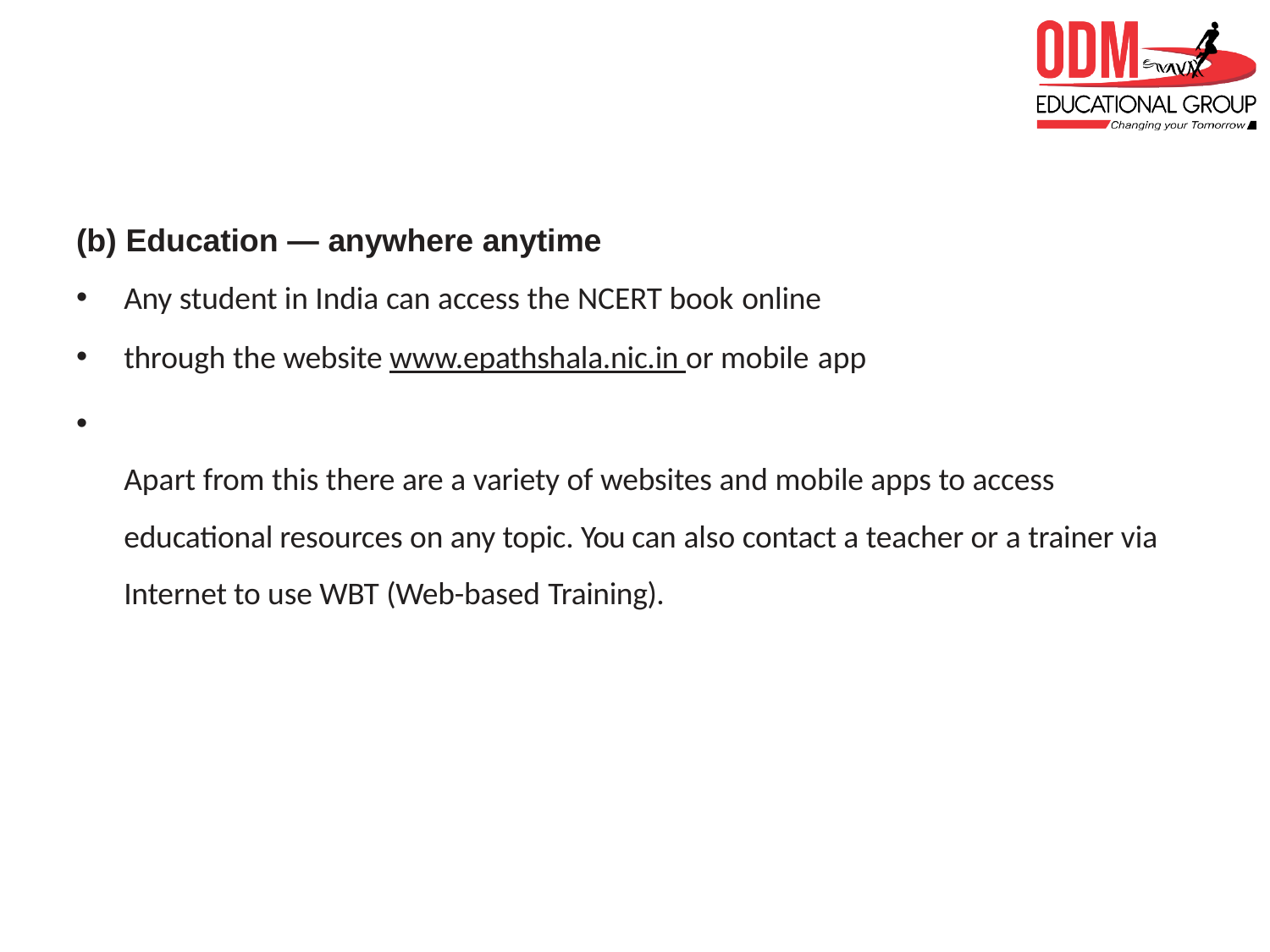

(b) Education — anywhere anytime
Any student in India can access the NCERT book online
through the website www.epathshala.nic.in or mobile app
•
Apart from this there are a variety of websites and mobile apps to access  educational resources on any topic. You can also contact a teacher or a trainer via  Internet to use WBT (Web-based Training).